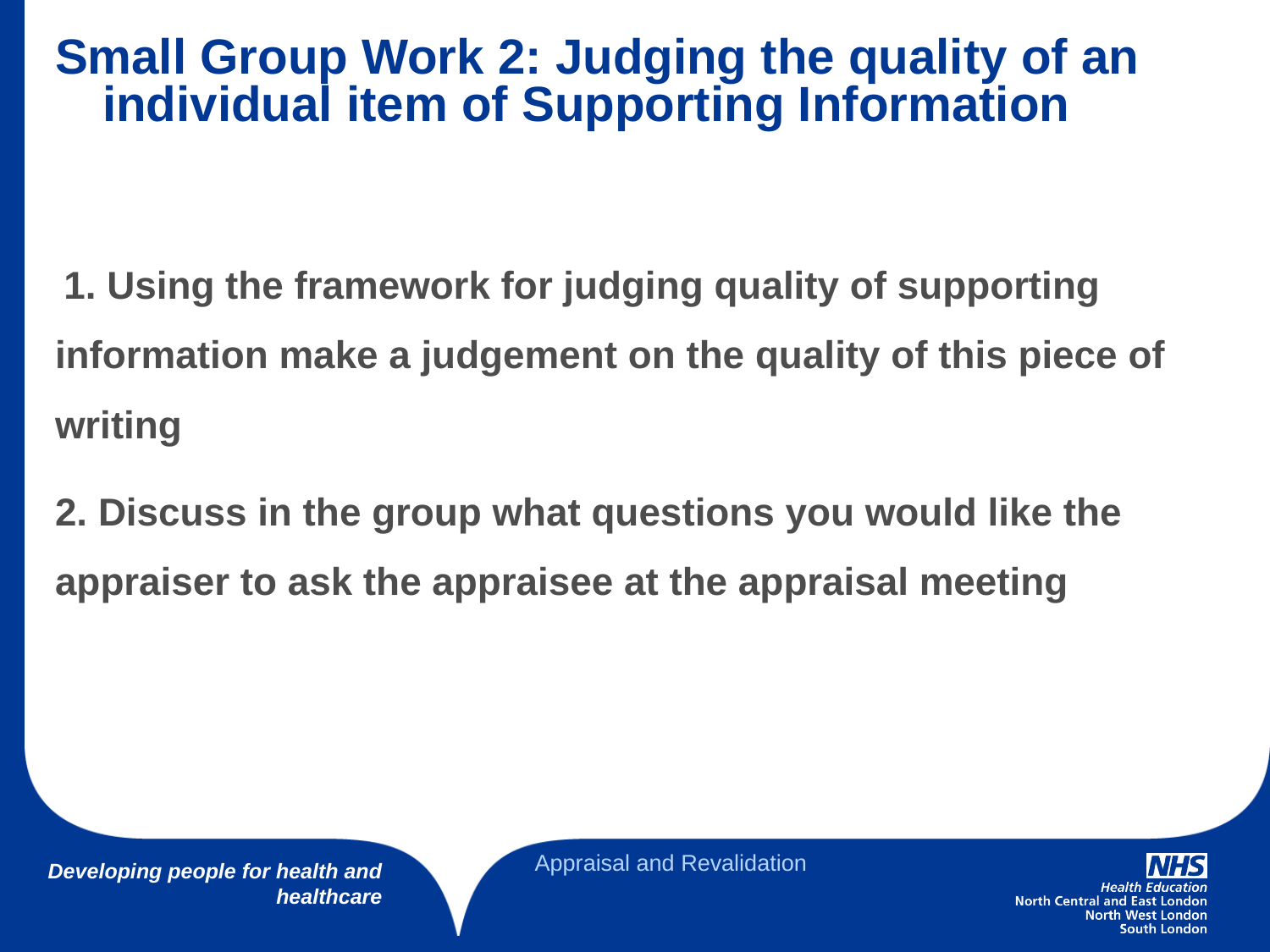

# Small Group Work 2: Judging the quality of an individual item of Supporting Information

 1. Using the framework for judging quality of supporting
information make a judgement on the quality of this piece of writing
2. Discuss in the group what questions you would like the appraiser to ask the appraisee at the appraisal meeting